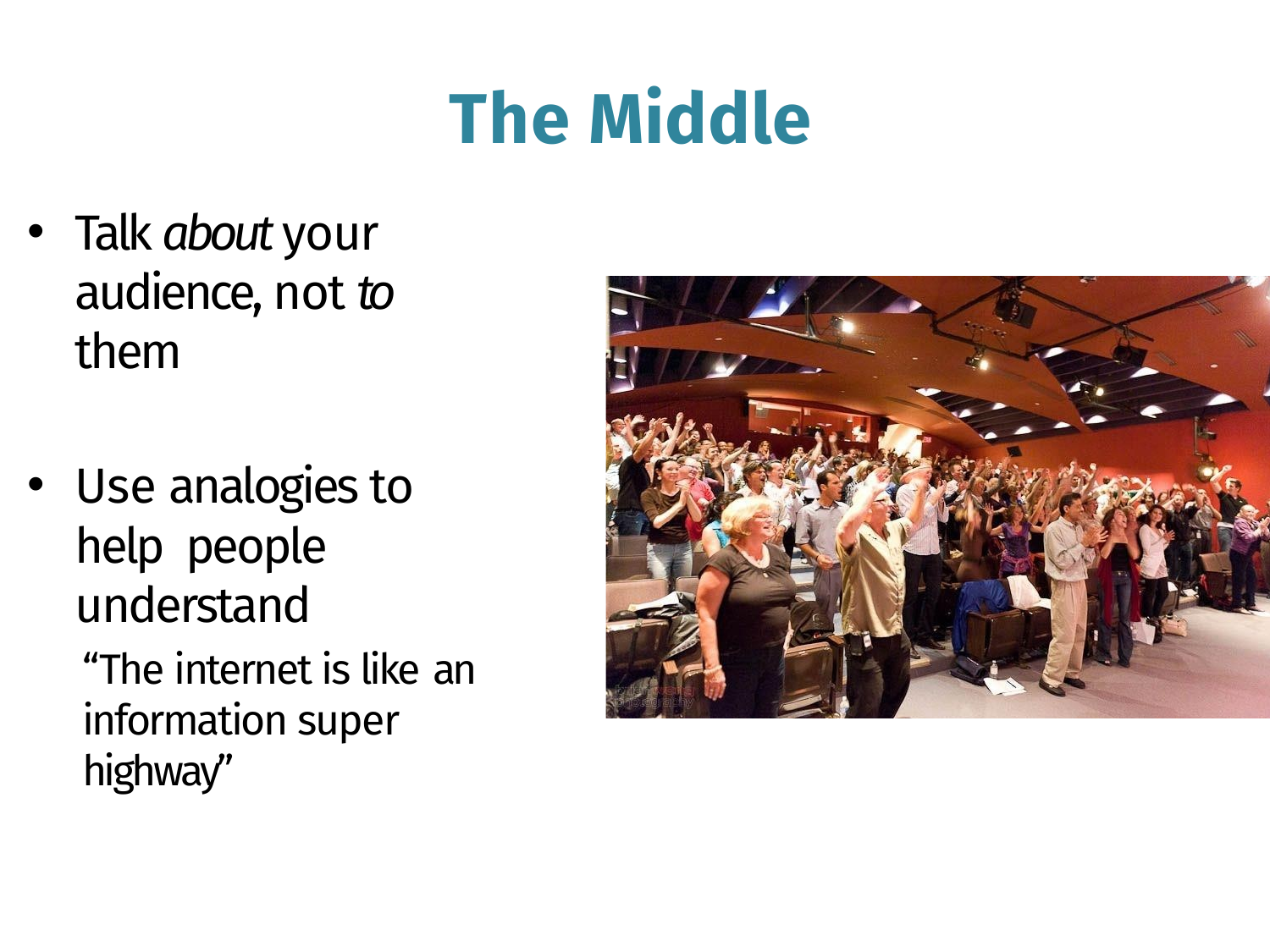

# The Middle
Talk about your  audience, not to them

Use analogies to help  people understand
“The internet is like an
information super highway”